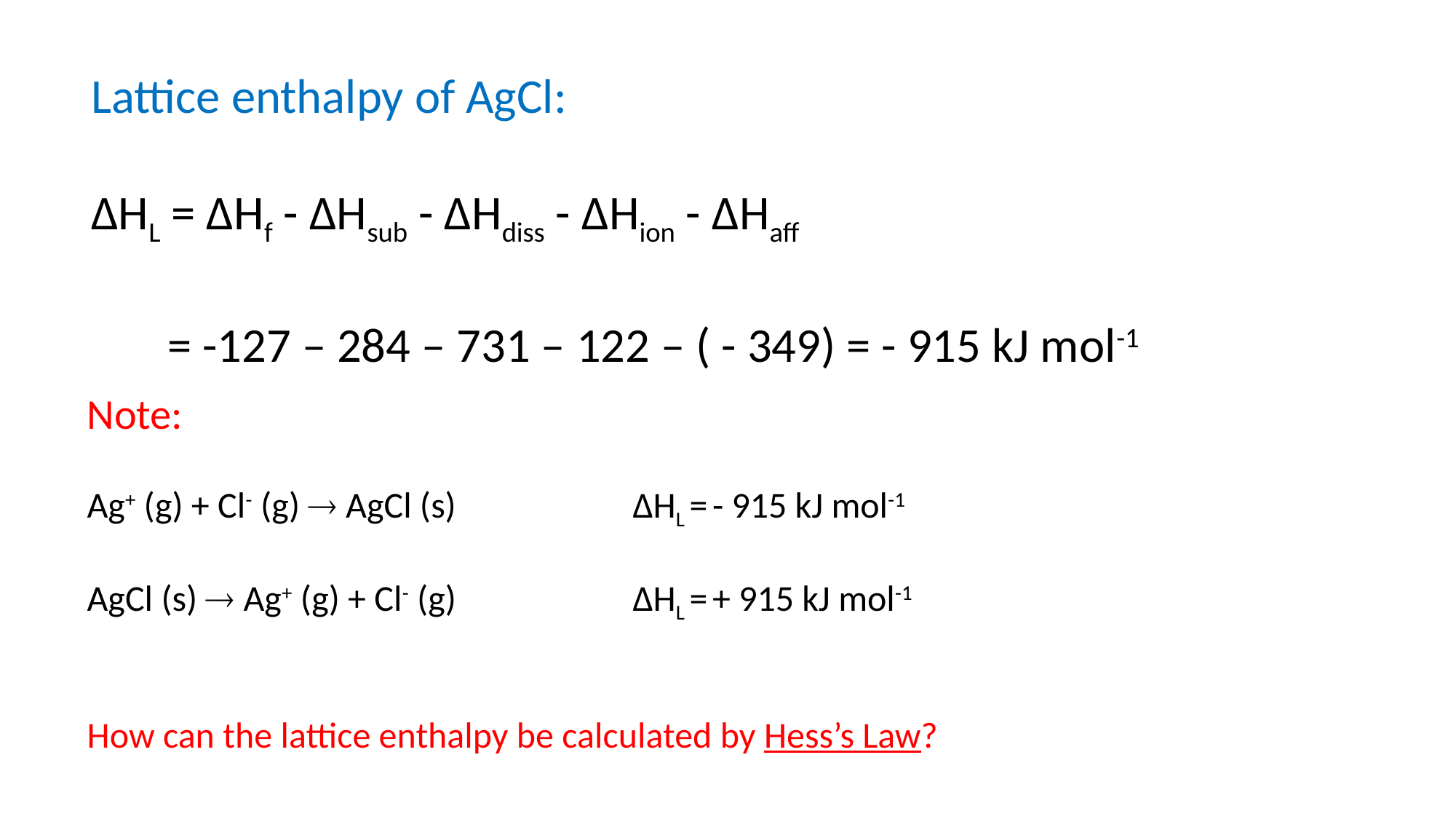

Lattice enthalpy of AgCl:

∆HL = ∆Hf - ∆Hsub - ∆Hdiss - ∆Hion - ∆Haff

       = -127 – 284 – 731 – 122 – ( - 349) = - 915 kJ mol-1
Note:

Ag+ (g) + Cl- (g) → AgCl (s) 		∆HL = - 915 kJ mol-1

AgCl (s) → Ag+ (g) + Cl- (g)  		∆HL = + 915 kJ mol-1

How can the lattice enthalpy be calculated by Hess’s Law?